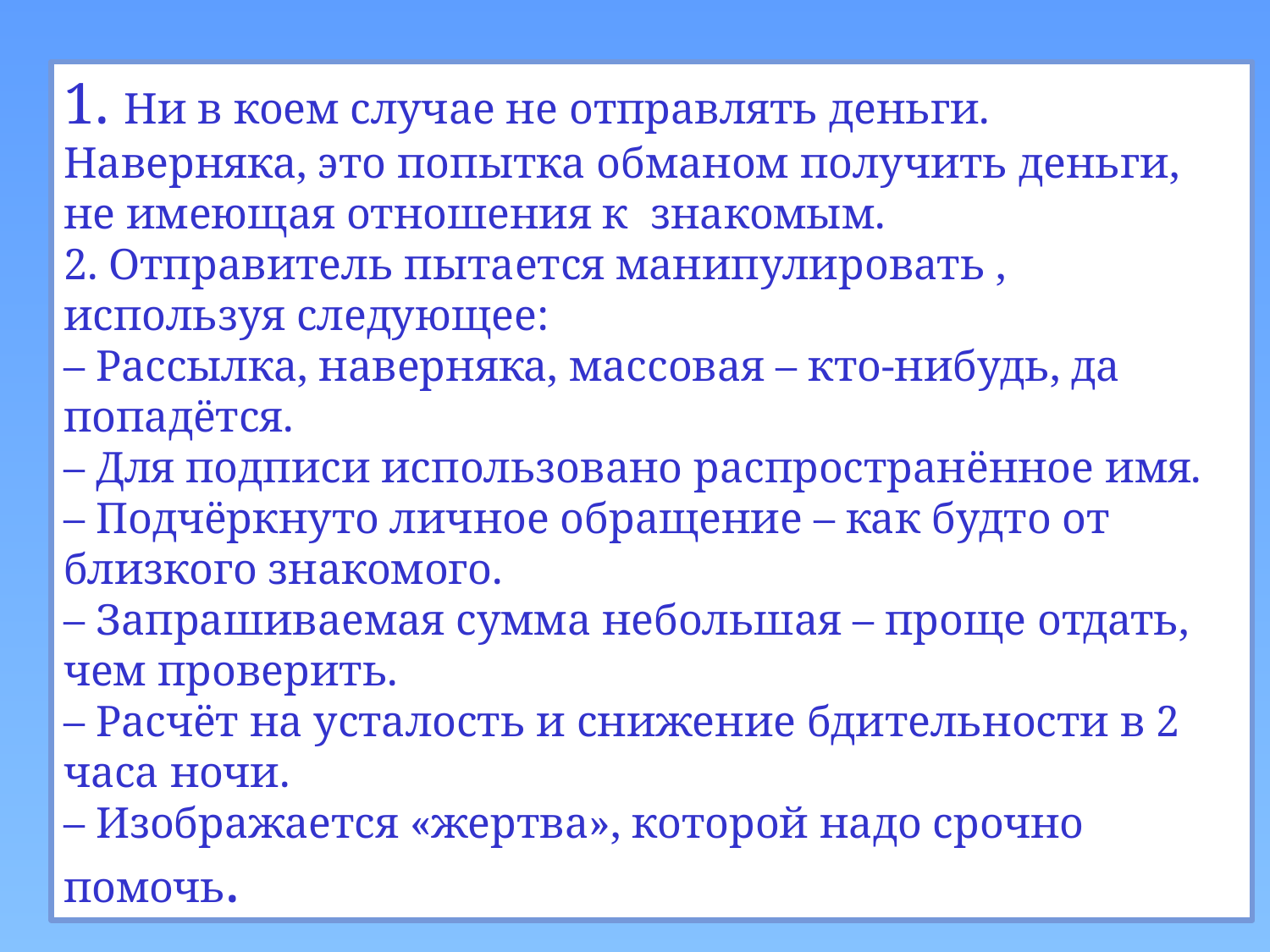

1. Ни в коем случае не отправлять деньги. Наверняка, это попытка обманом получить деньги, не имеющая отношения к  знакомым.
2. Отправитель пытается манипулировать , используя следующее:
– Рассылка, наверняка, массовая – кто-нибудь, да попадётся.
– Для подписи использовано распространённое имя.
– Подчёркнуто личное обращение – как будто от близкого знакомого.
– Запрашиваемая сумма небольшая – проще отдать, чем проверить.
– Расчёт на усталость и снижение бдительности в 2 часа ночи.
– Изображается «жертва», которой надо срочно помочь.

НАЗАД
ВЫХОД